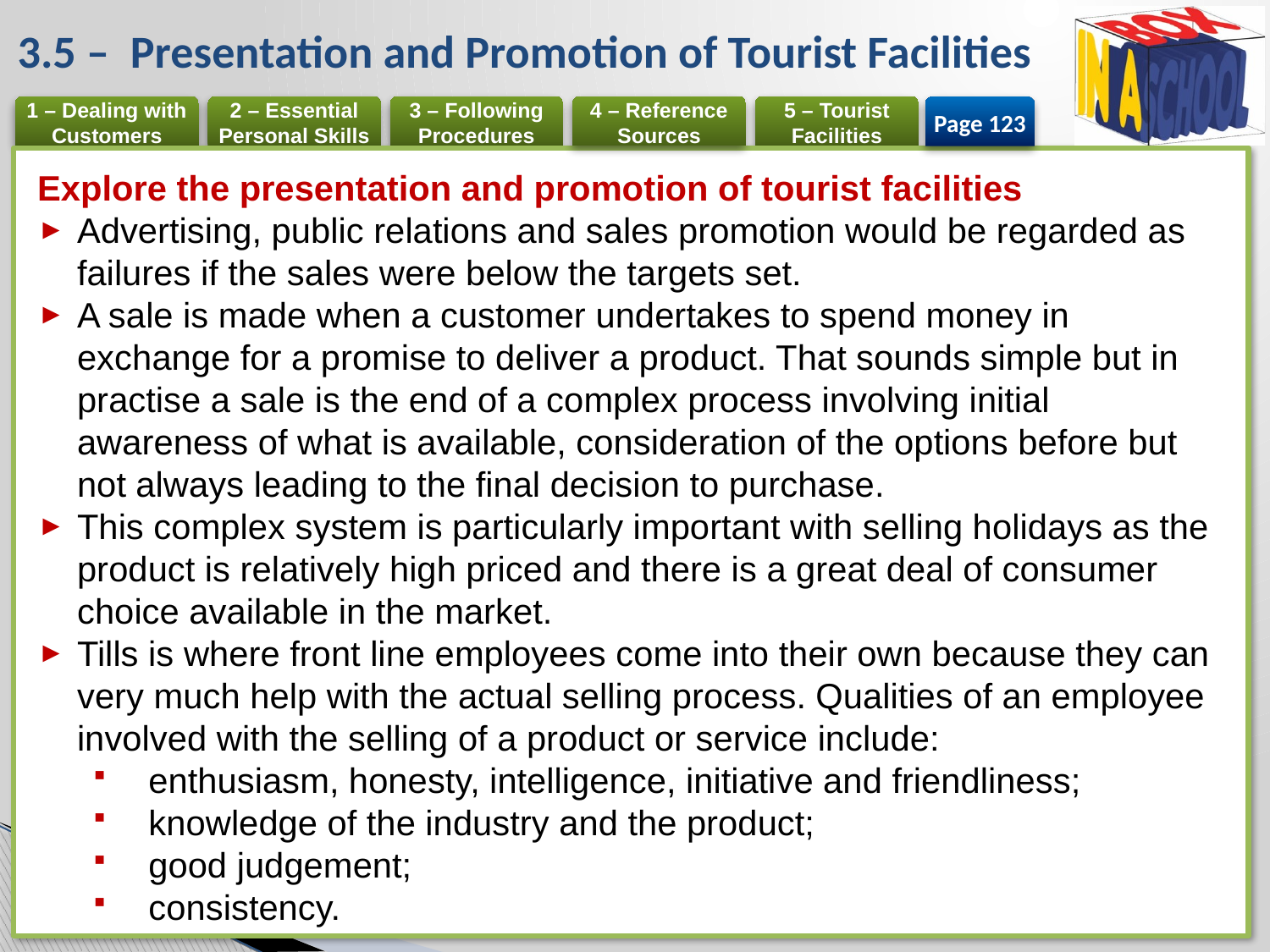

# 3.5 –  Presentation and Promotion of Tourist Facilities
Page 123
Explore the presentation and promotion of tourist facilities
Advertising, public relations and sales promotion would be regarded as failures if the sales were below the targets set.
A sale is made when a customer undertakes to spend money in exchange for a promise to deliver a product. That sounds simple but in practise a sale is the end of a complex process involving initial awareness of what is available, consideration of the options before but not always leading to the final decision to purchase.
This complex system is particularly important with selling holidays as the product is relatively high priced and there is a great deal of consumer choice available in the market.
Tills is where front line employees come into their own because they can very much help with the actual selling process. Qualities of an employee involved with the selling of a product or service include:
enthusiasm, honesty, intelligence, initiative and friendliness;
knowledge of the industry and the product;
good judgement;
consistency.